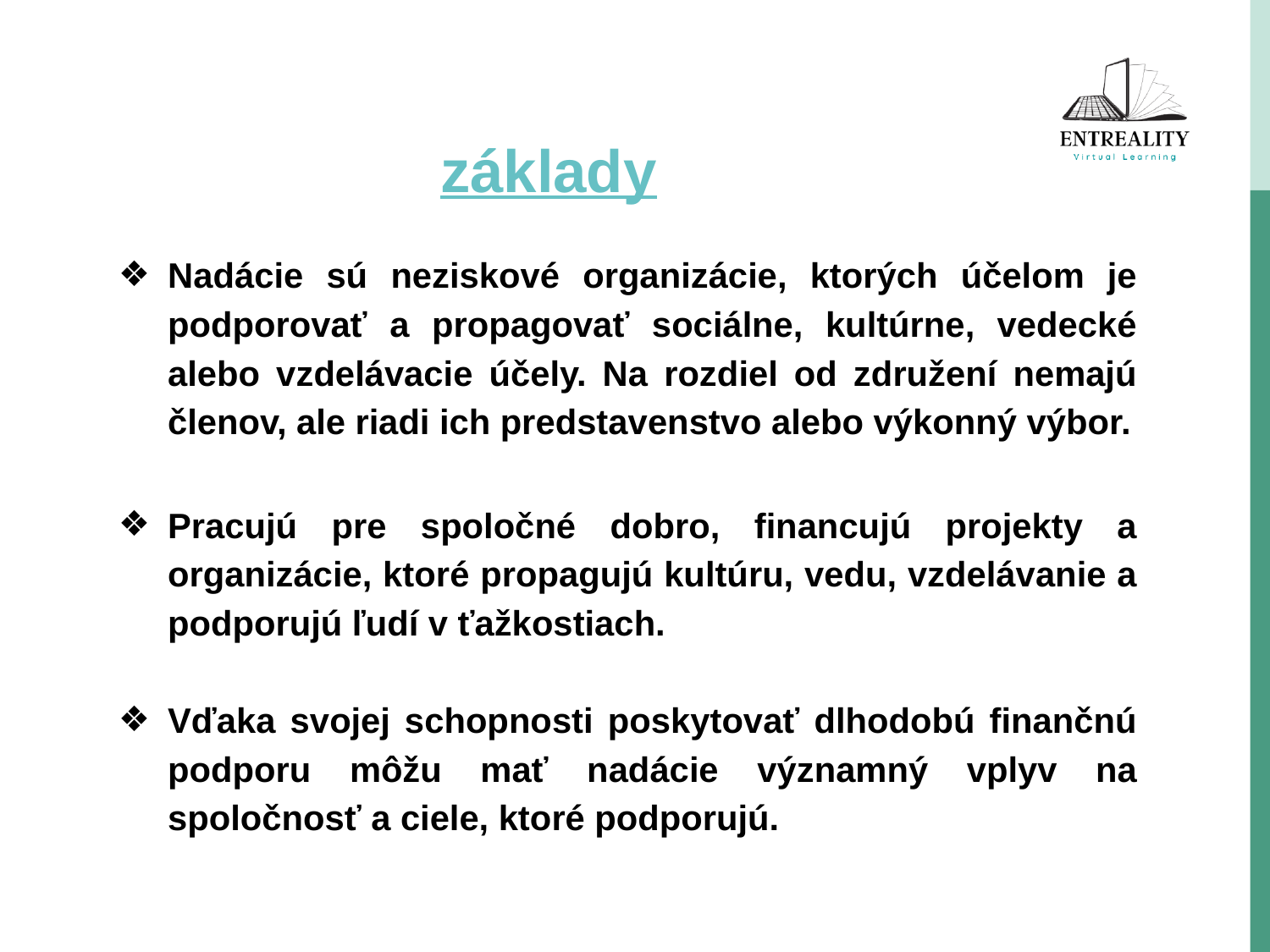

# základy
Nadácie sú neziskové organizácie, ktorých účelom je podporovať a propagovať sociálne, kultúrne, vedecké alebo vzdelávacie účely. Na rozdiel od združení nemajú členov, ale riadi ich predstavenstvo alebo výkonný výbor.

Pracujú pre spoločné dobro, financujú projekty a organizácie, ktoré propagujú kultúru, vedu, vzdelávanie a podporujú ľudí v ťažkostiach.

Vďaka svojej schopnosti poskytovať dlhodobú finančnú podporu môžu mať nadácie významný vplyv na spoločnosť a ciele, ktoré podporujú.